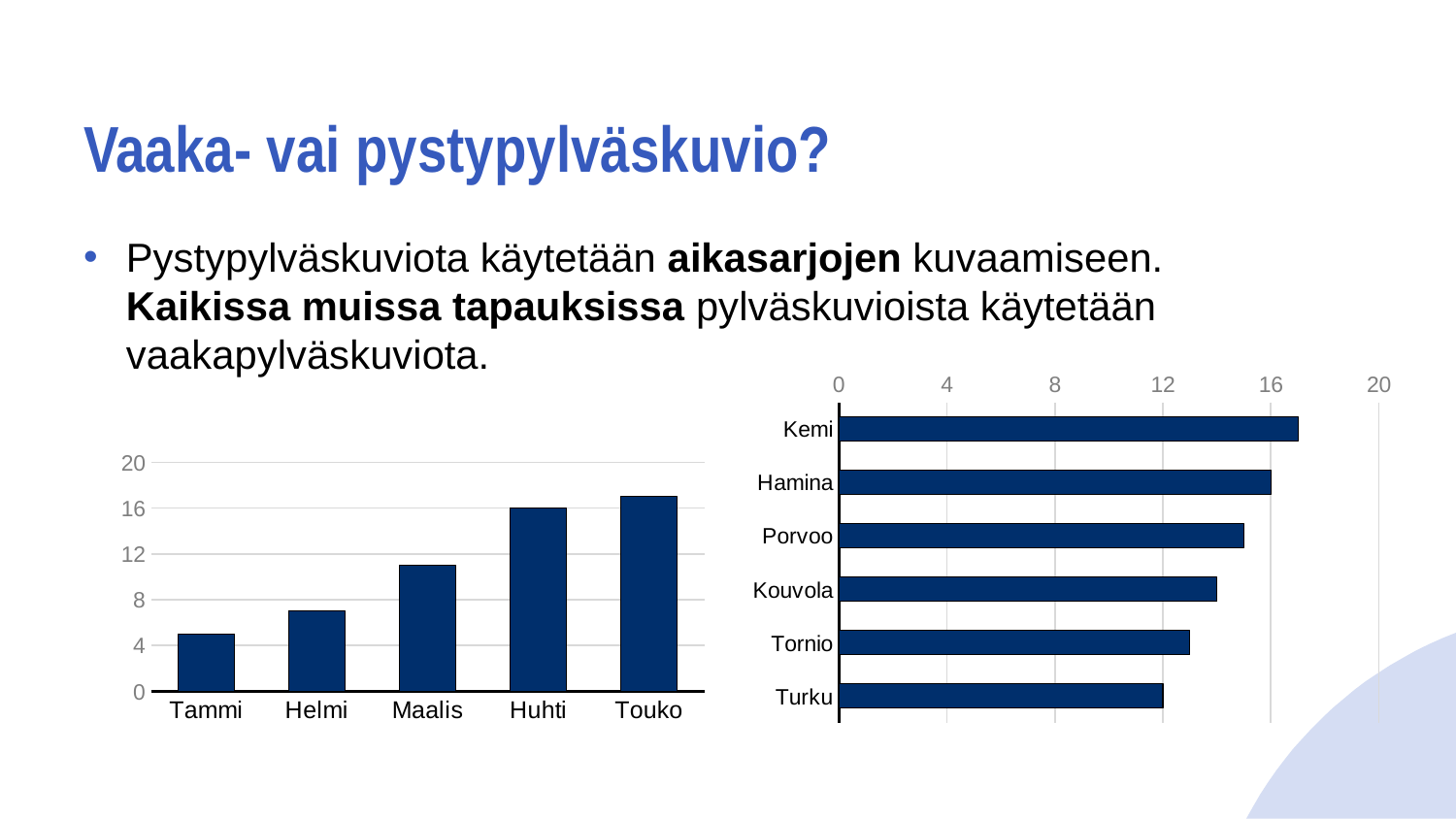

# Vaaka- vai pystypylväskuvio?
Pystypylväskuviota käytetään aikasarjojen kuvaamiseen. Kaikissa muissa tapauksissa pylväskuvioista käytetään vaakapylväskuviota.

### Chart

| Category | A |
|---|---|
| Kemi | 17.0 |
| Hamina | 16.0 |
| Porvoo | 15.0 |
| Kouvola | 14.0 |
| Tornio | 13.0 |
| Turku | 12.0 |

### Chart

| Category | A |
|---|---|
| Tammi | 5.0 |
| Helmi | 7.0 |
| Maalis | 11.0 |
| Huhti | 16.0 |
| Touko | 17.0 |